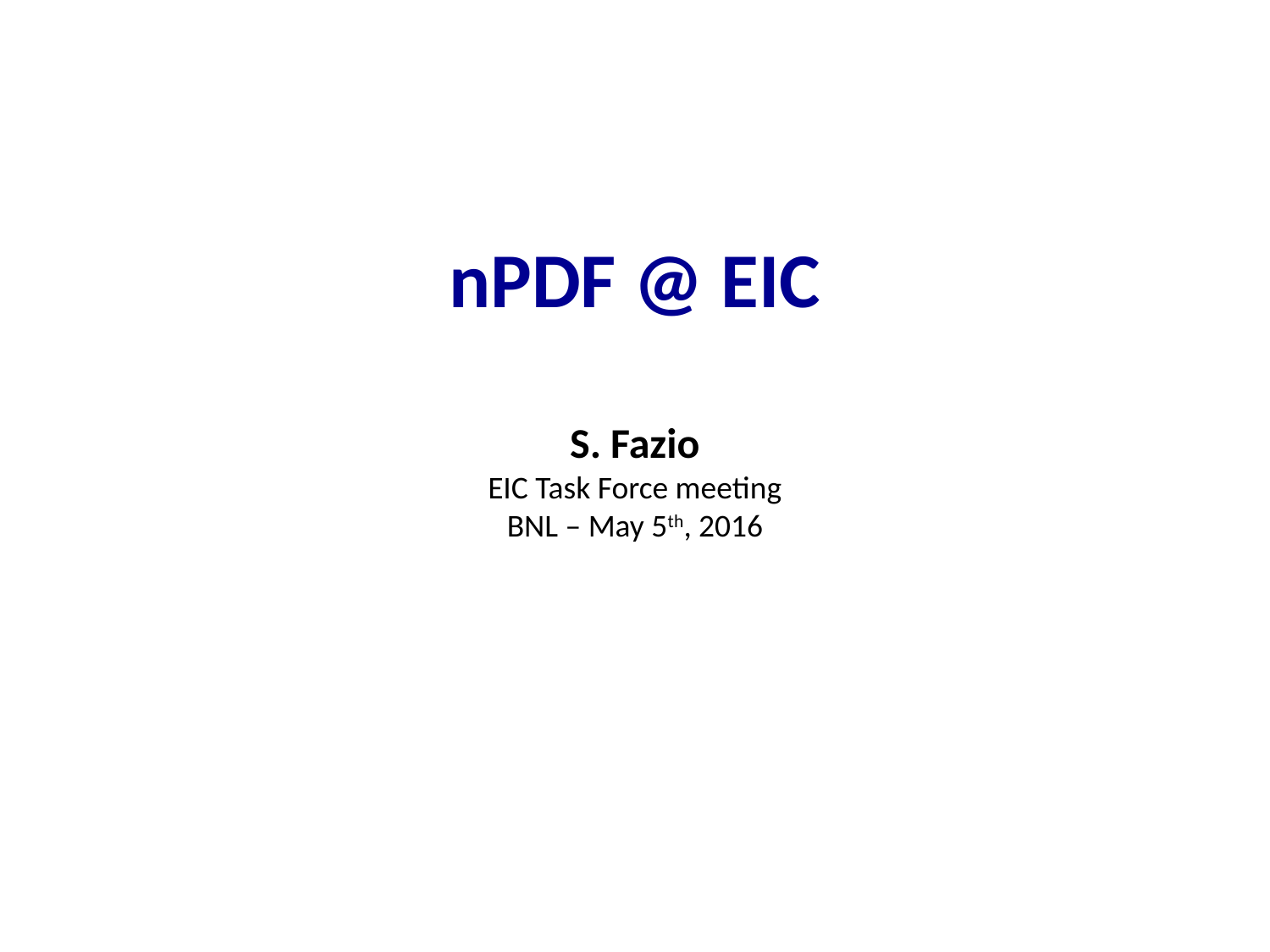

# nPDF @ EIC S. Fazio EIC Task Force meeting BNL – May 5th, 2016